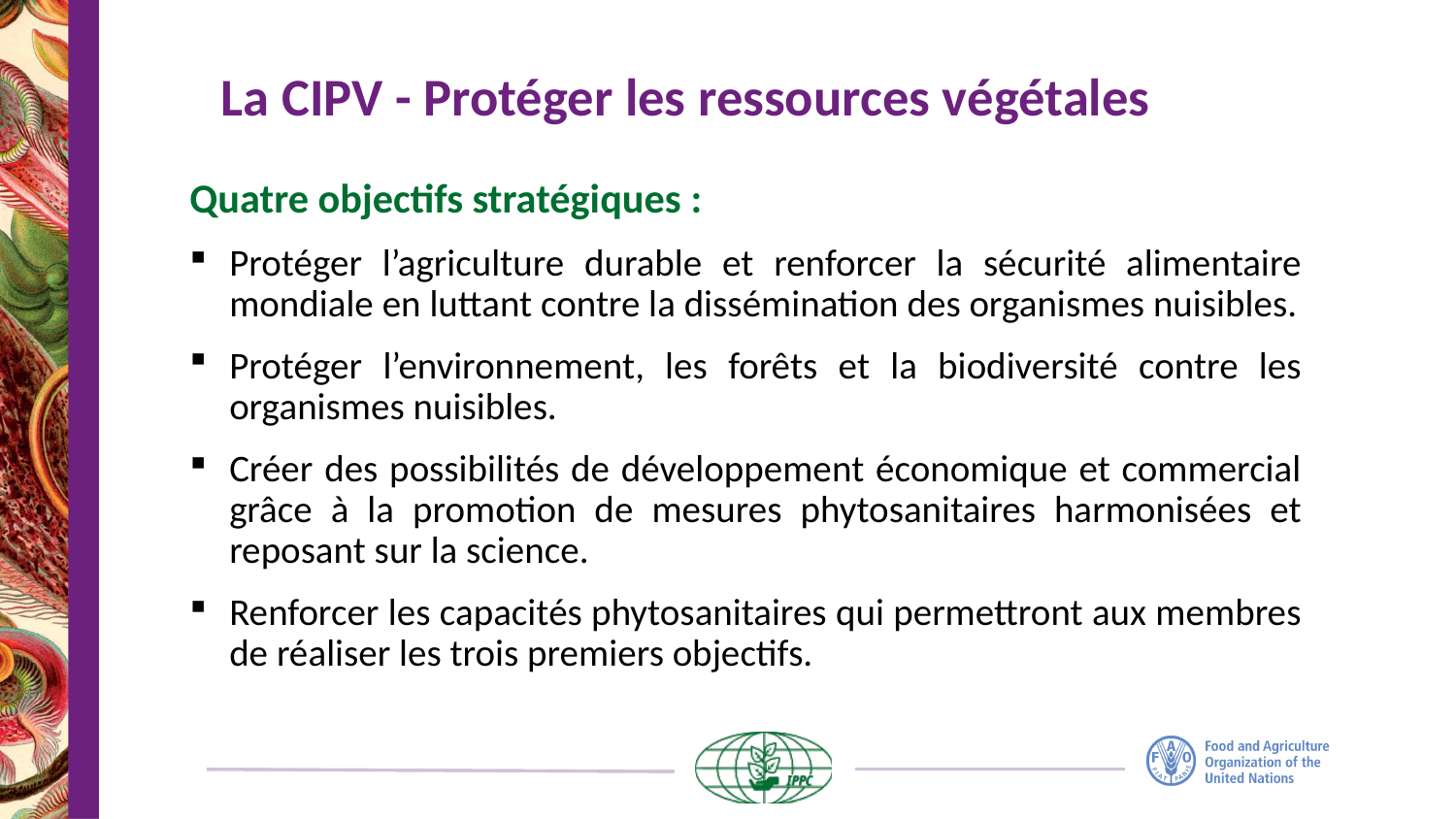

# La CIPV - Protéger les ressources végétales
Quatre objectifs stratégiques :
Protéger l’agriculture durable et renforcer la sécurité alimentaire mondiale en luttant contre la dissémination des organismes nuisibles.
Protéger l’environnement, les forêts et la biodiversité contre les organismes nuisibles.
Créer des possibilités de développement économique et commercial grâce à la promotion de mesures phytosanitaires harmonisées et reposant sur la science.
Renforcer les capacités phytosanitaires qui permettront aux membres de réaliser les trois premiers objectifs.